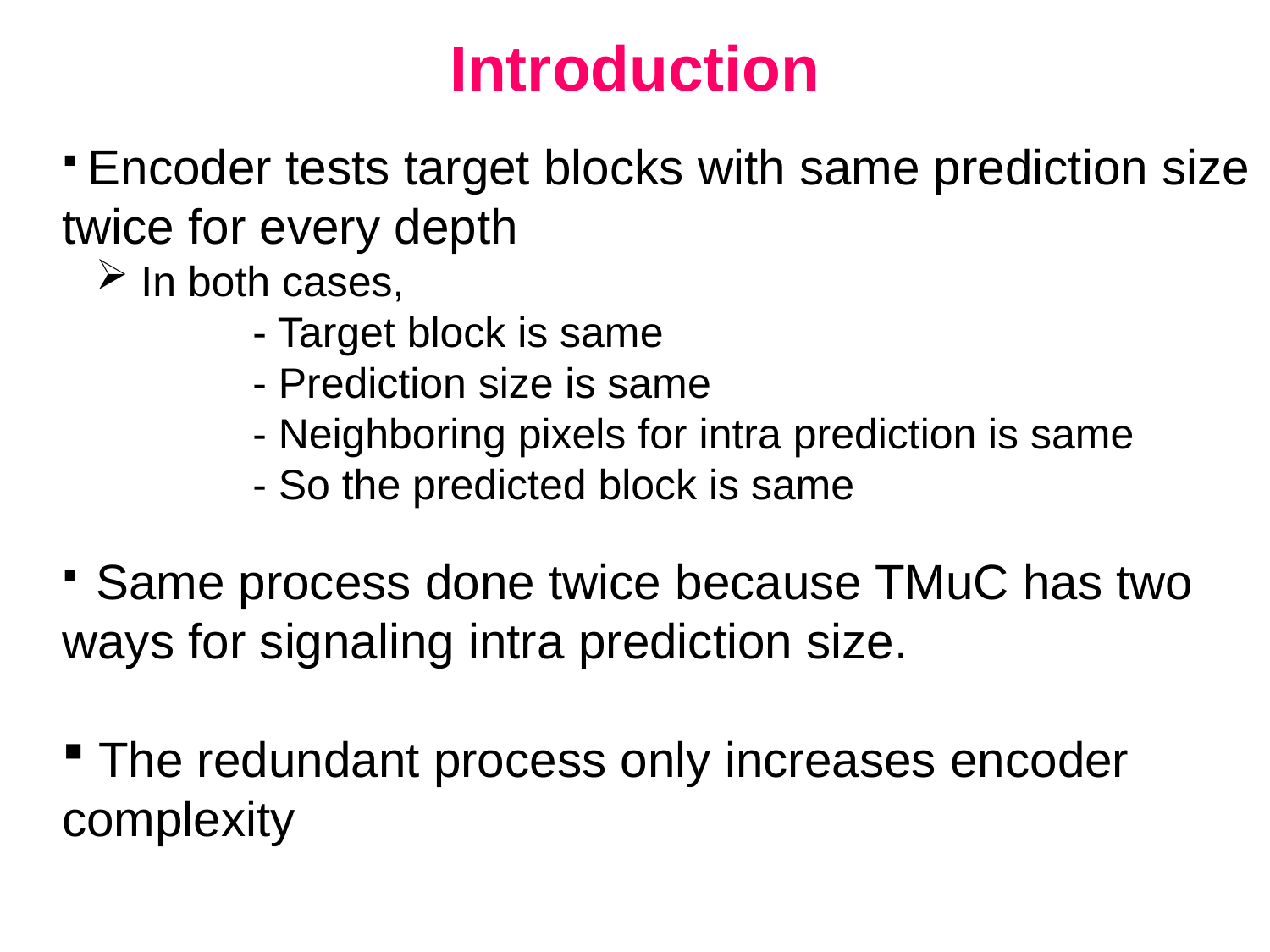

# Introduction
 Encoder tests target blocks with same prediction size twice for every depth
 In both cases,
	- Target block is same
	- Prediction size is same
	- Neighboring pixels for intra prediction is same
	- So the predicted block is same

  Same process done twice because TMuC has two ways for signaling intra prediction size.

 The redundant process only increases encoder complexity